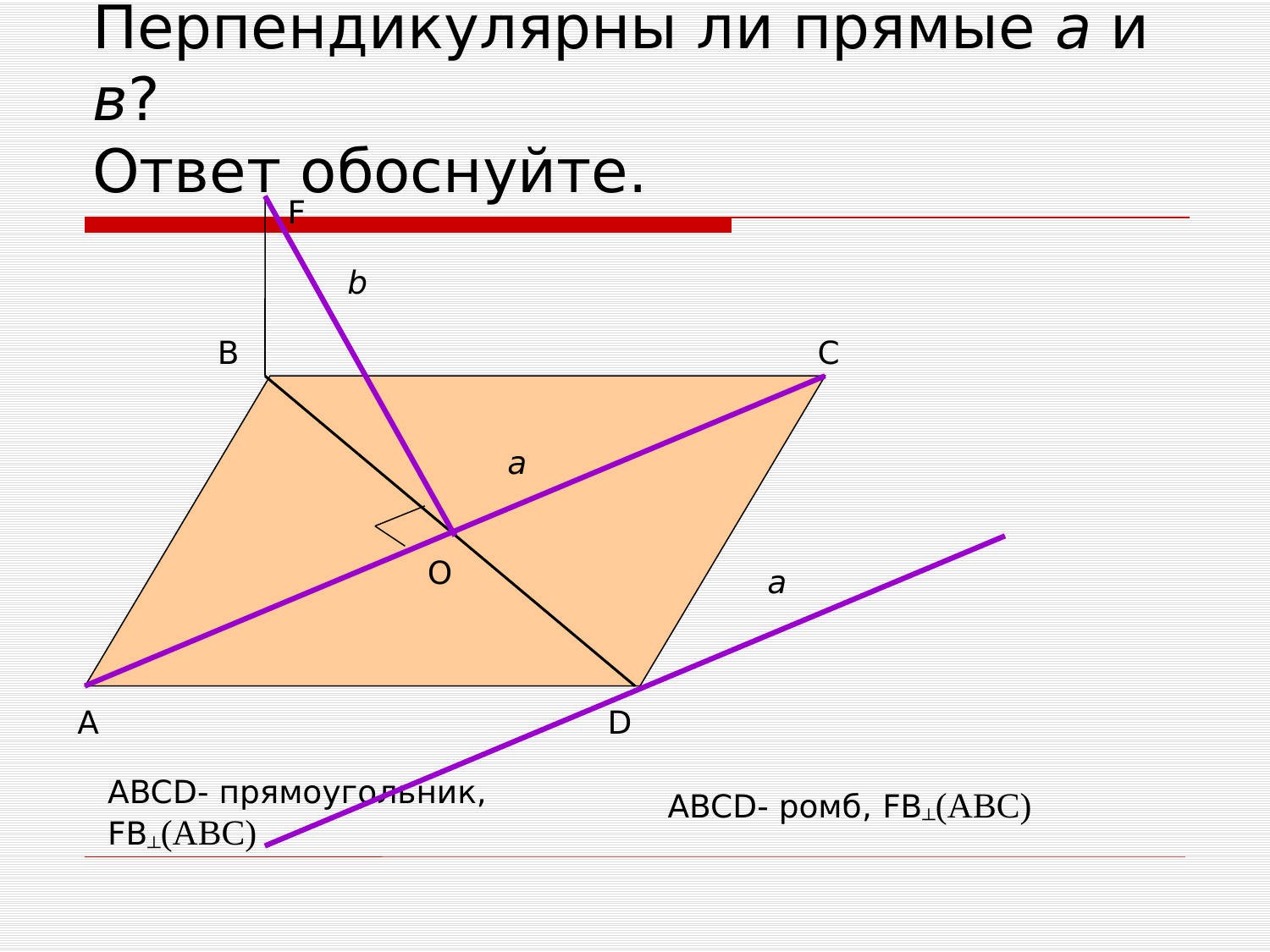

# Перпендикулярны ли прямые а и в? Ответ обоснуйте.
F

b
B
C

a

O
a
А
D
ABCD- прямоугольник, FB┴(ABC)
ABCD- ромб, FB┴(ABC)